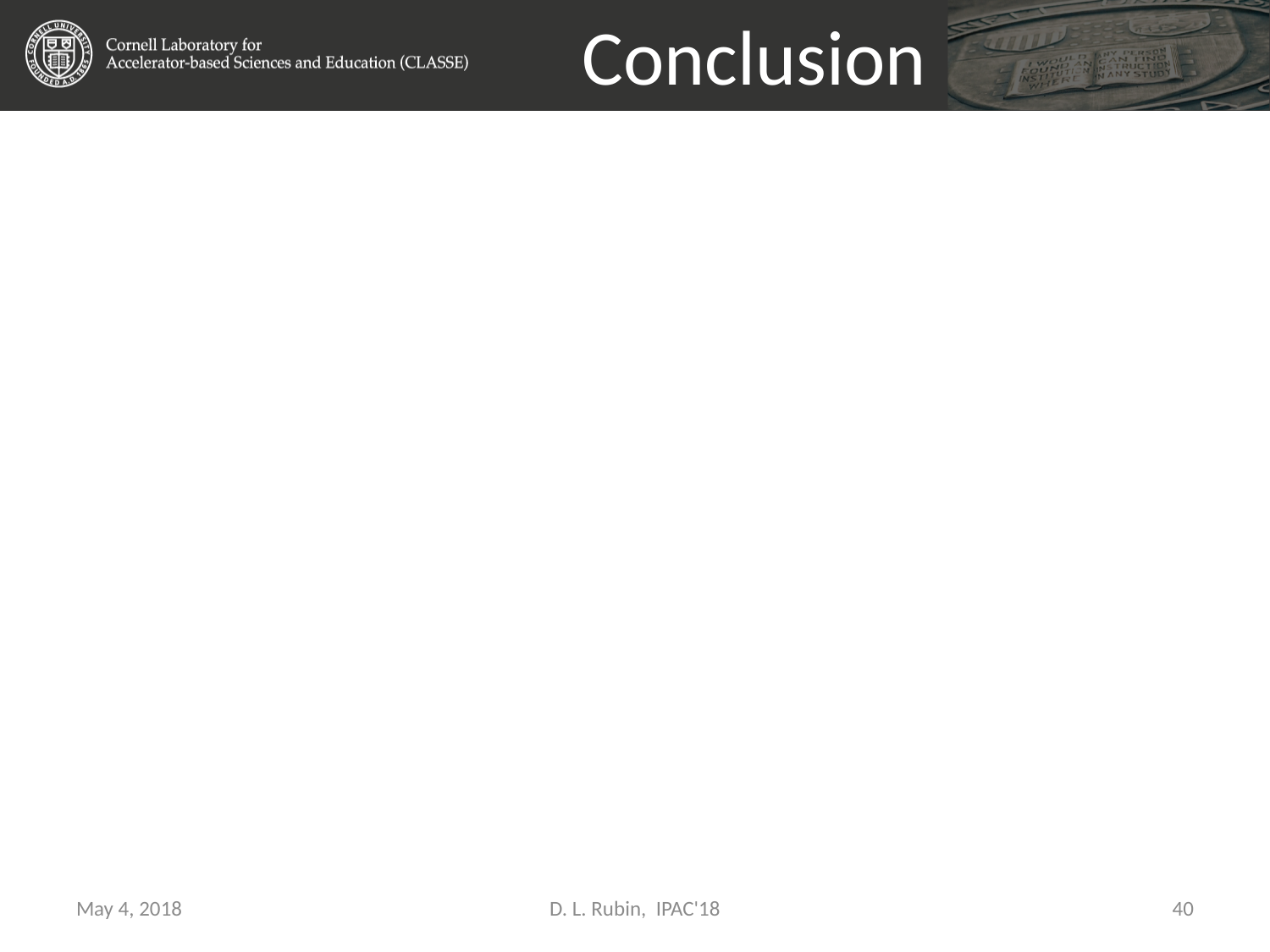

# Conclusion

May 4, 2018
D. L. Rubin,  IPAC'18
40